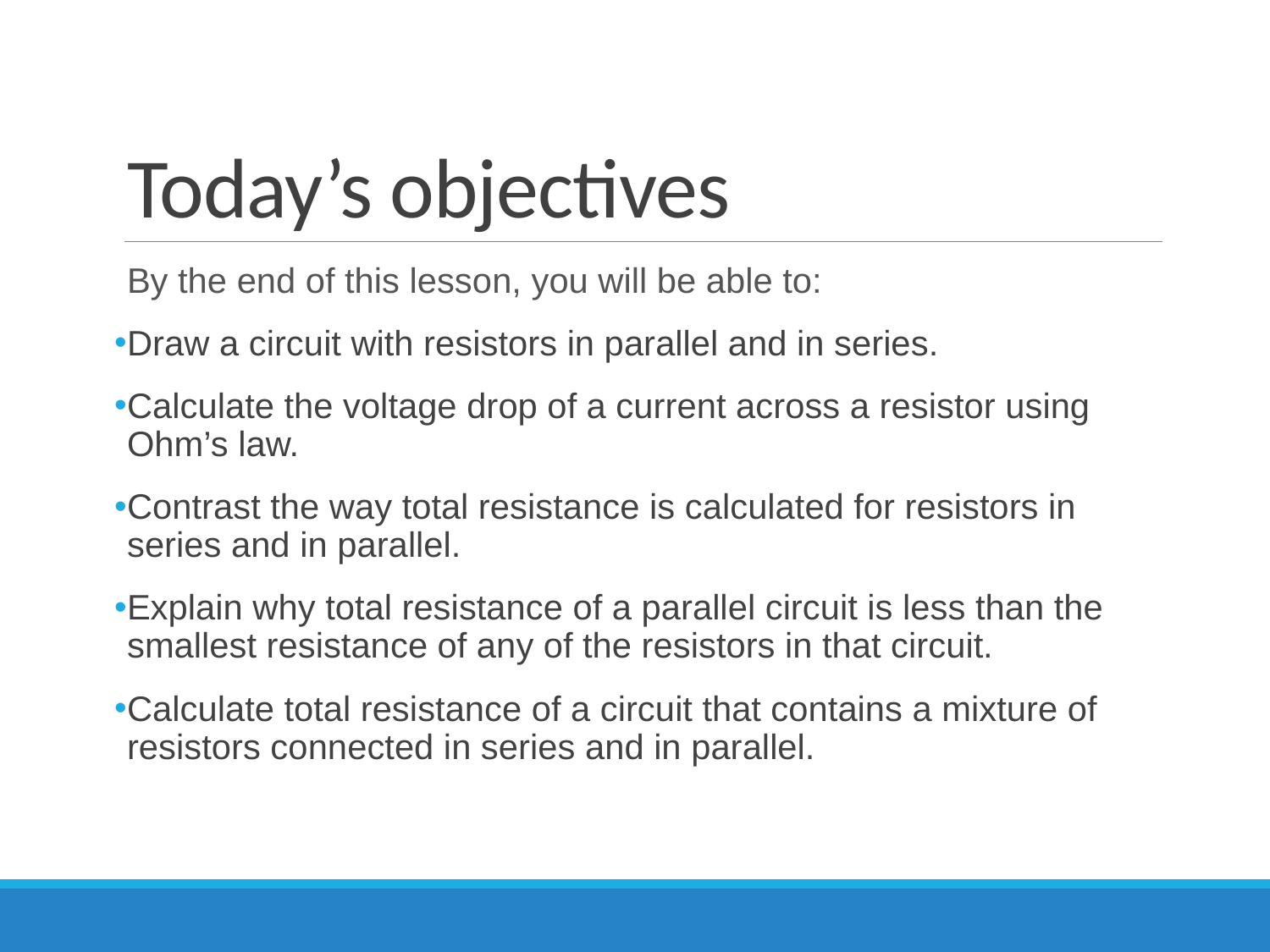

# Today’s objectives
By the end of this lesson, you will be able to:
Draw a circuit with resistors in parallel and in series.
Calculate the voltage drop of a current across a resistor using Ohm’s law.
Contrast the way total resistance is calculated for resistors in series and in parallel.
Explain why total resistance of a parallel circuit is less than the smallest resistance of any of the resistors in that circuit.
Calculate total resistance of a circuit that contains a mixture of resistors connected in series and in parallel.